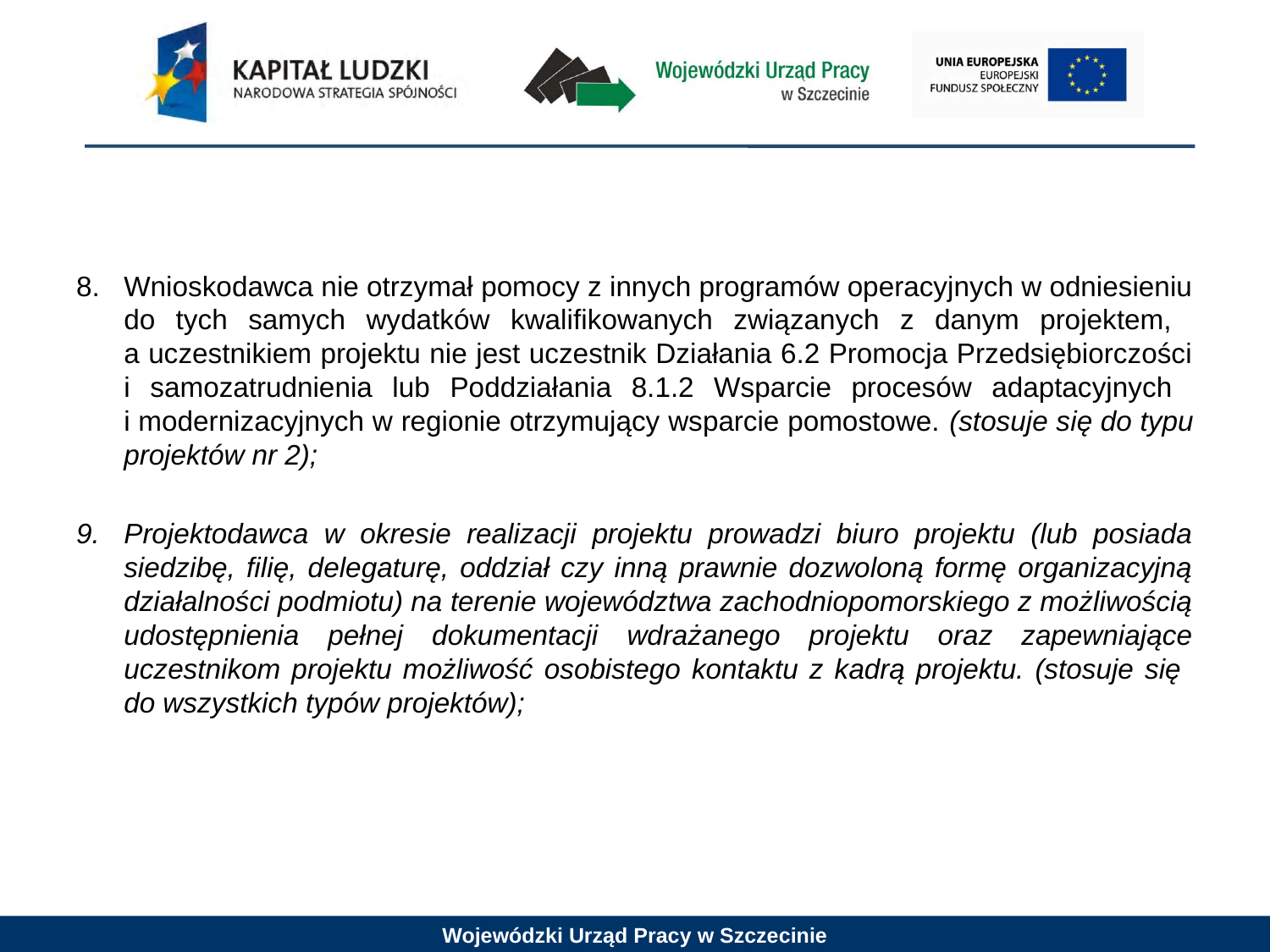

Wnioskodawca nie otrzymał pomocy z innych programów operacyjnych w odniesieniu do tych samych wydatków kwalifikowanych związanych z danym projektem,
a uczestnikiem projektu nie jest uczestnik Działania 6.2 Promocja Przedsiębiorczości i samozatrudnienia lub Poddziałania 8.1.2 Wsparcie procesów adaptacyjnych
i modernizacyjnych w regionie otrzymujący wsparcie pomostowe. (stosuje się do typu projektów nr 2);

Projektodawca w okresie realizacji projektu prowadzi biuro projektu (lub posiada siedzibę, filię, delegaturę, oddział czy inną prawnie dozwoloną formę organizacyjną działalności podmiotu) na terenie województwa zachodniopomorskiego z możliwością udostępnienia pełnej dokumentacji wdrażanego projektu oraz zapewniające uczestnikom projektu możliwość osobistego kontaktu z kadrą projektu. (stosuje się
do wszystkich typów projektów);